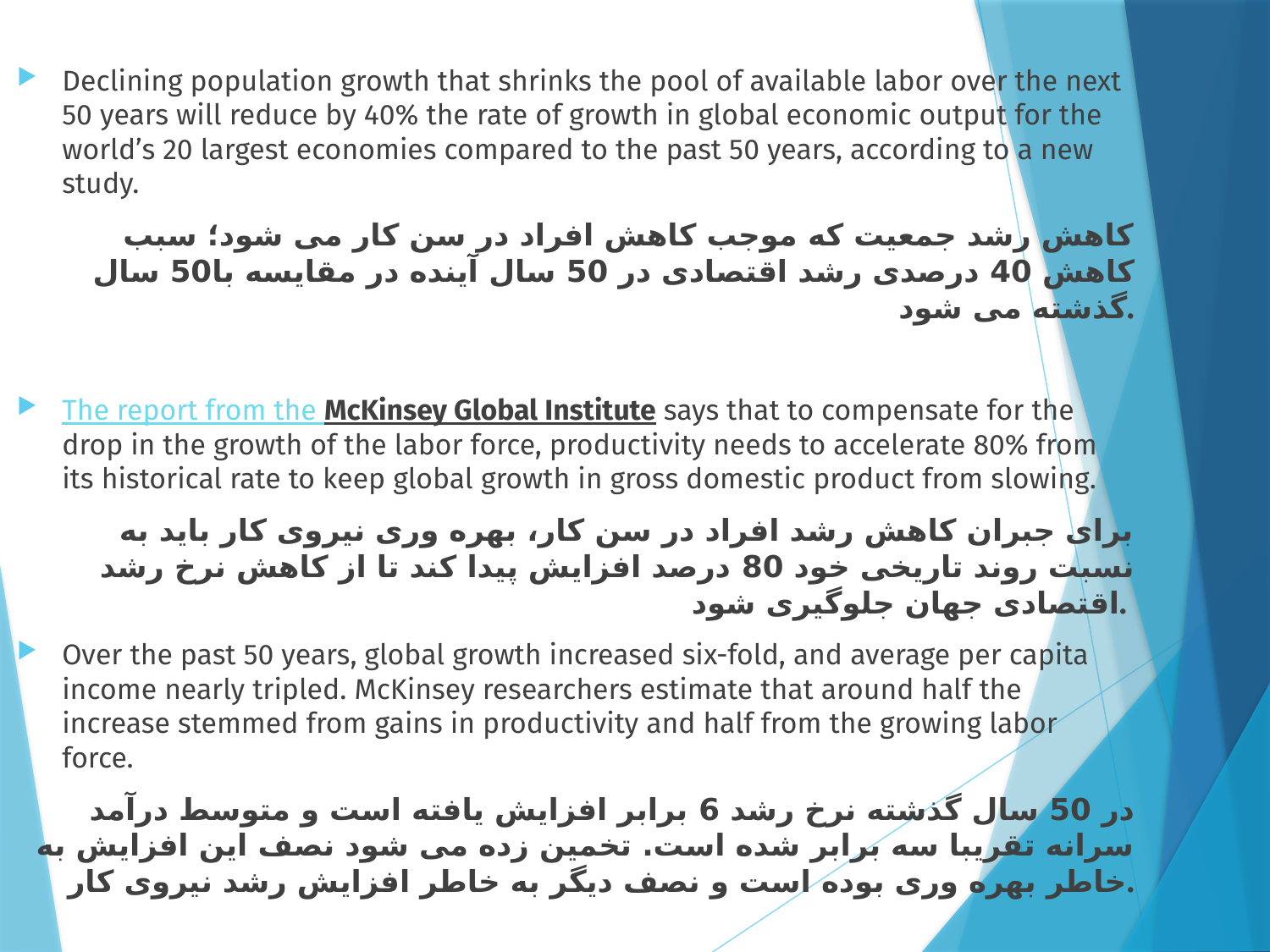

Declining population growth that shrinks the pool of available labor over the next 50 years will reduce by 40% the rate of growth in global economic output for the world’s 20 largest economies compared to the past 50 years, according to a new study.
کاهش رشد جمعیت که موجب کاهش افراد در سن کار می شود؛ سبب کاهش 40 درصدی رشد اقتصادی در 50 سال آینده در مقایسه با50 سال گذشته می شود.

The report from the McKinsey Global Institute says that to compensate for the drop in the growth of the labor force, productivity needs to accelerate 80% from its historical rate to keep global growth in gross domestic product from slowing.
برای جبران کاهش رشد افراد در سن کار، بهره وری نیروی کار باید به نسبت روند تاریخی خود 80 درصد افزایش پیدا کند تا از کاهش نرخ رشد اقتصادی جهان جلوگیری شود.
Over the past 50 years, global growth increased six-fold, and average per capita income nearly tripled. McKinsey researchers estimate that around half the increase stemmed from gains in productivity and half from the growing labor force.
در 50 سال گذشته نرخ رشد 6 برابر افزایش یافته است و متوسط درآمد سرانه تقریبا سه برابر شده است. تخمین زده می شود نصف این افزایش به خاطر بهره وری بوده است و نصف دیگر به خاطر افزایش رشد نیروی کار.